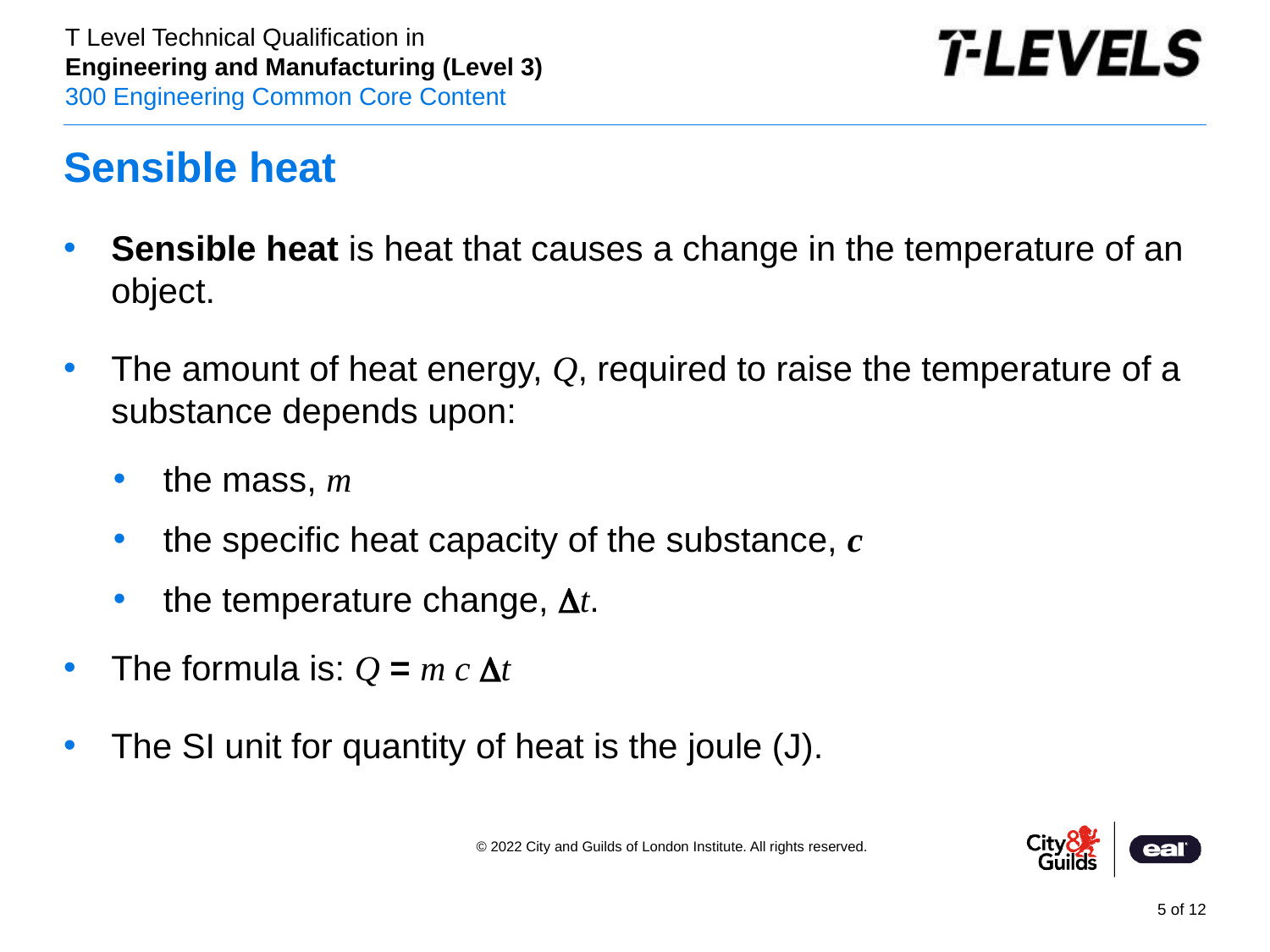

# Sensible heat
Sensible heat is heat that causes a change in the temperature of an object.
The amount of heat energy, Q, required to raise the temperature of a substance depends upon:
the mass, m
the specific heat capacity of the substance, c
the temperature change, Δt.
The formula is: Q = m c Δt
The SI unit for quantity of heat is the joule (J).